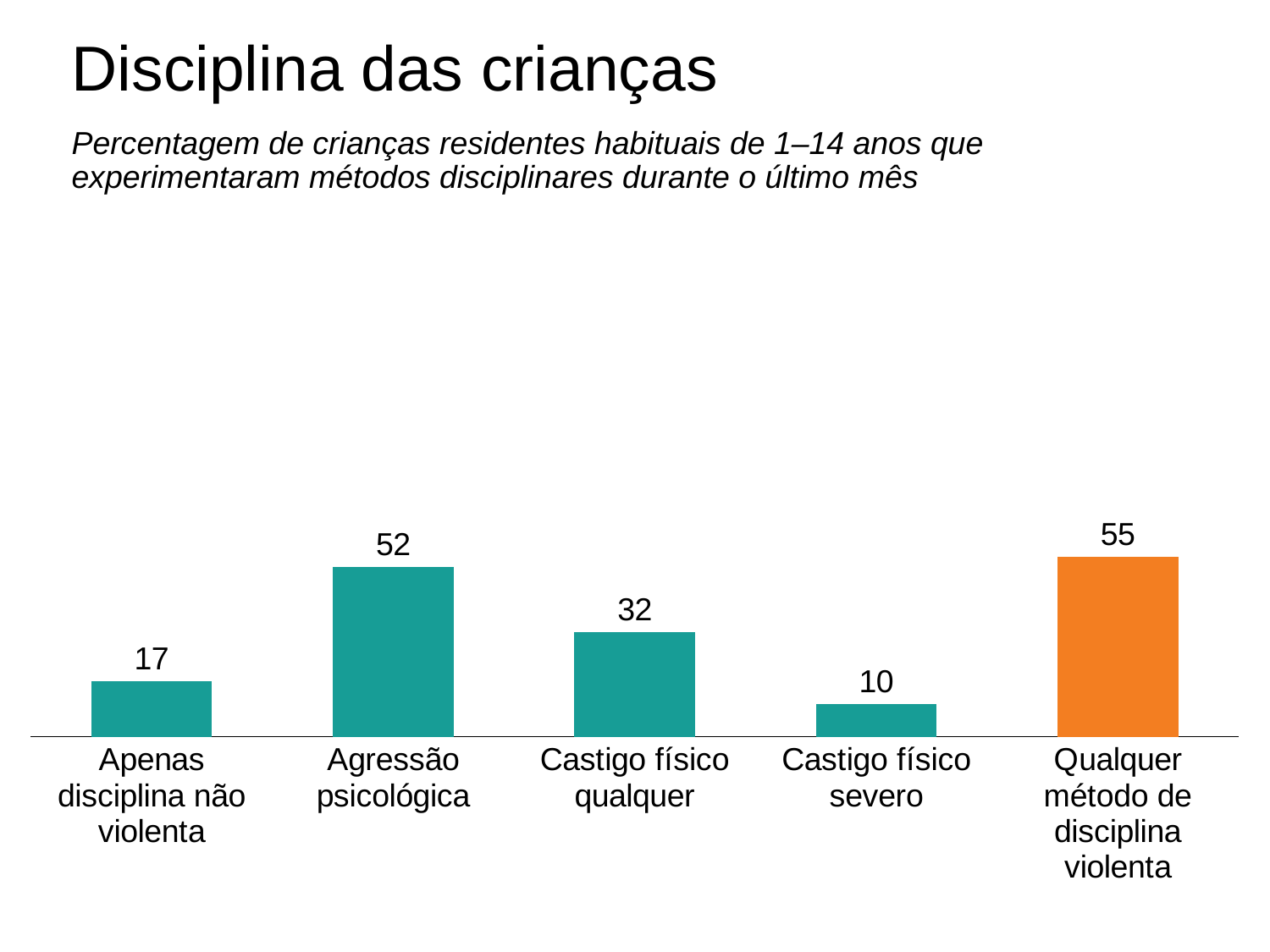

# Disciplina das crianças
Percentagem de crianças residentes habituais de 1–14 anos que experimentaram métodos disciplinares durante o último mês

### Chart

| Category | Column3 |
|---|---|
| Apenas disciplina não violenta | 17.0 |
| Agressão psicológica | 52.0 |
| Castigo físico qualquer | 32.0 |
| Castigo físico severo | 10.0 |
| Qualquer método de disciplina violenta | 55.0 |